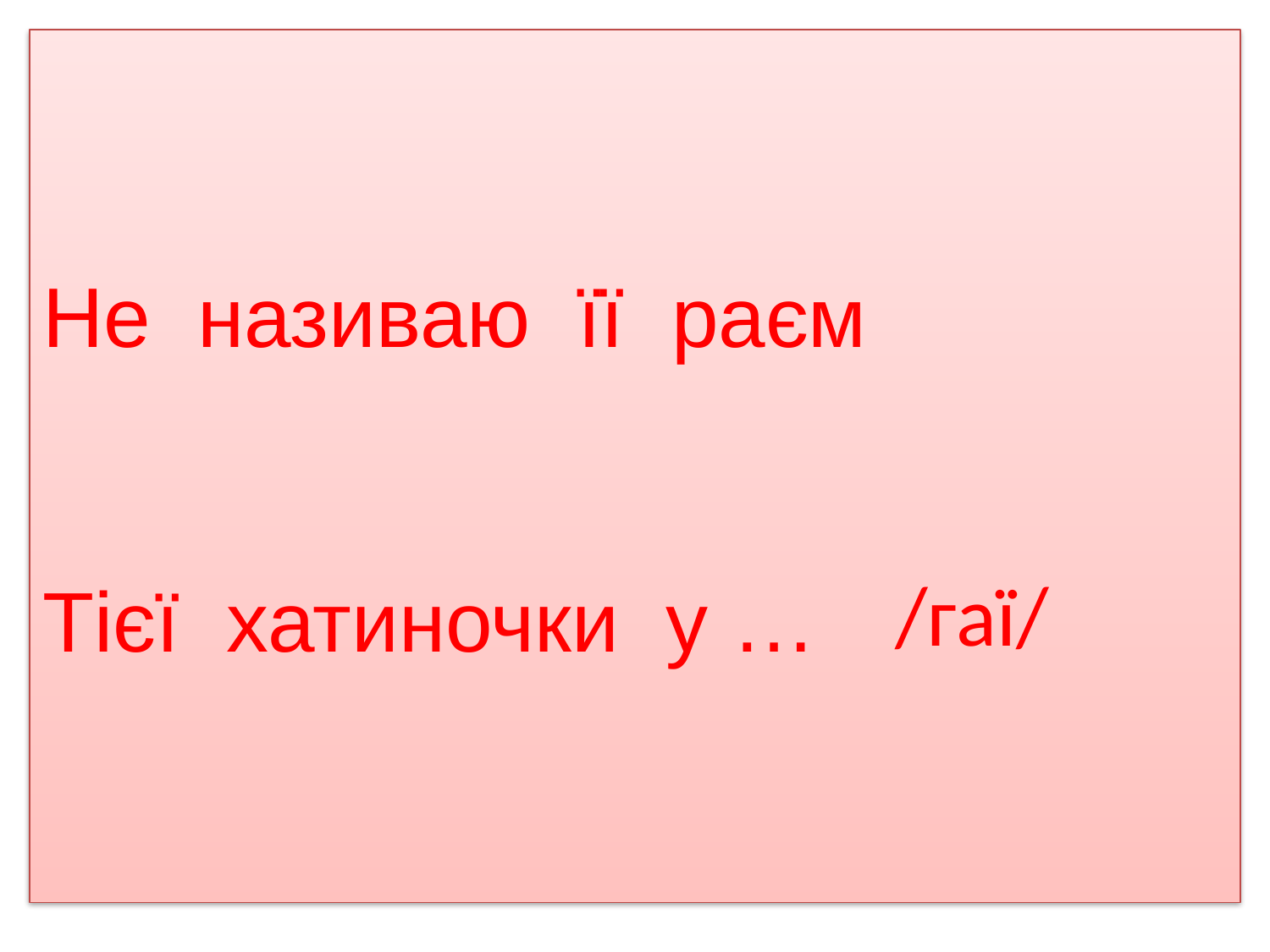

# Не  називаю  її  раєм Тієї  хатиночки  у …
/гаї/